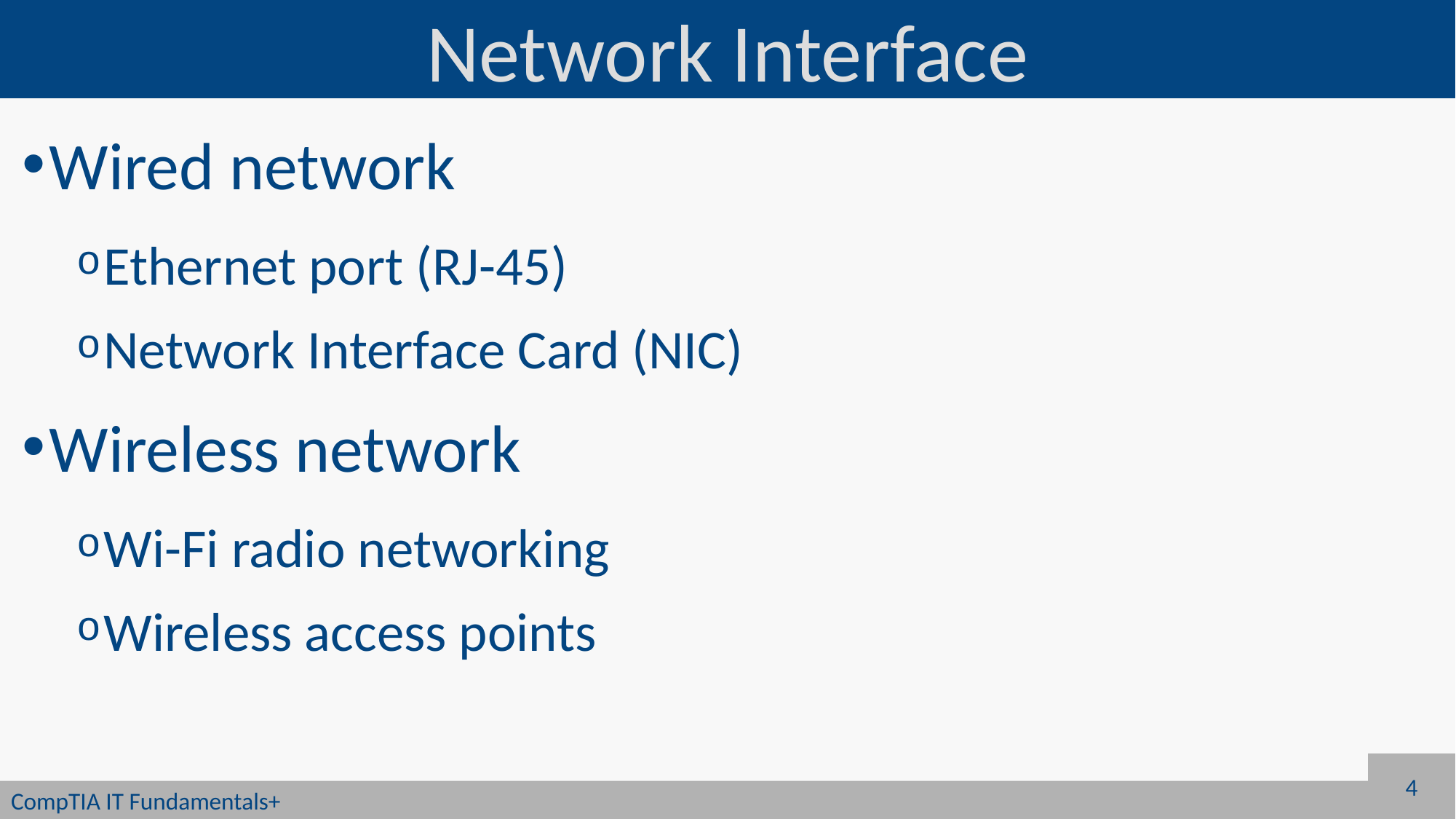

# Network Interface
Wired network
Ethernet port (RJ-45)
Network Interface Card (NIC)
Wireless network
Wi-Fi radio networking
Wireless access points

4
CompTIA IT Fundamentals+